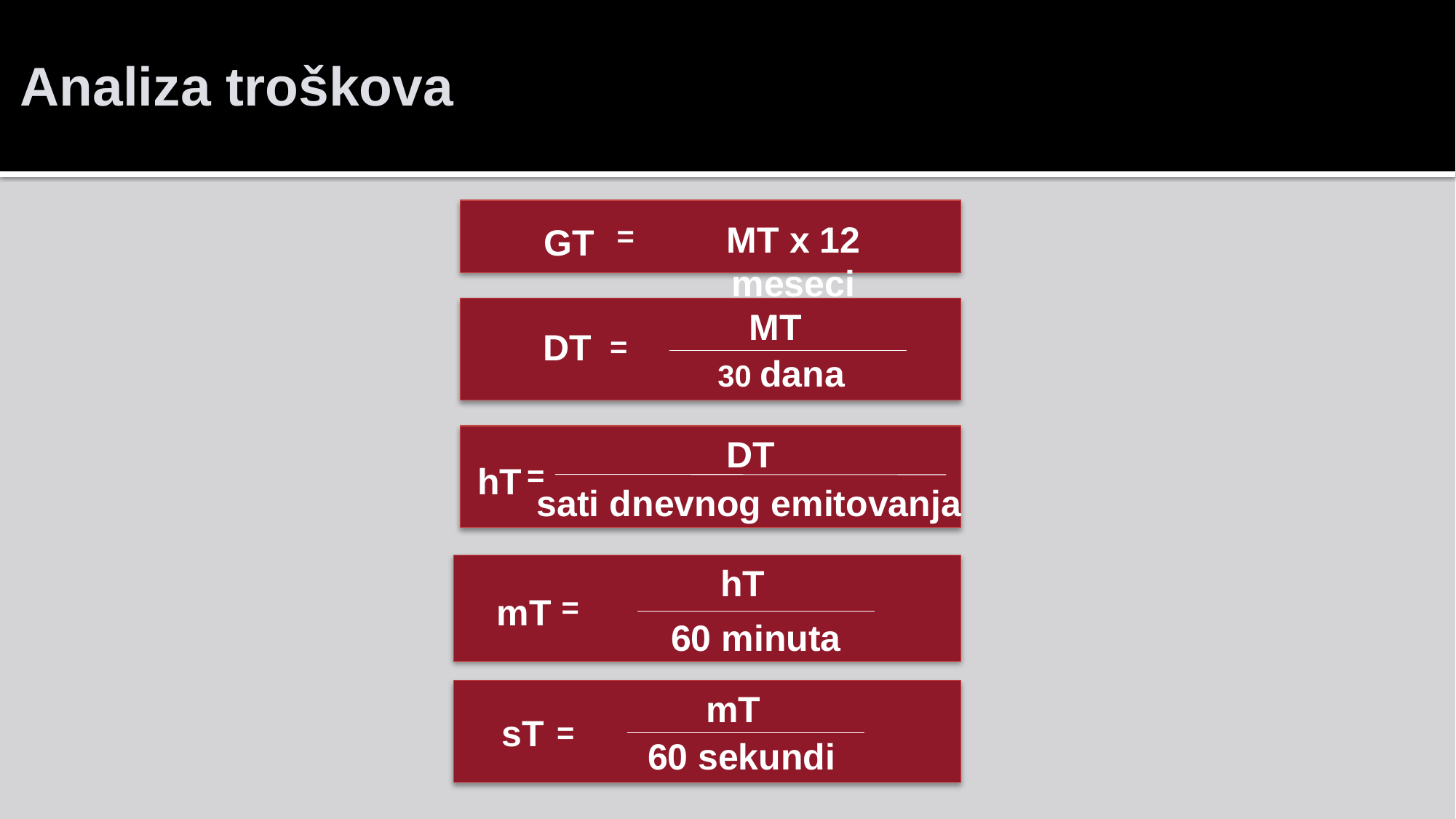

# Analiza troškova

=
MT x 12 meseci
GT

MT
DT
=
30 dana

DT
=
hT
sati dnevnog emitovanja
hT

=
mT
60 minuta

mT
sT
=
60 sekundi